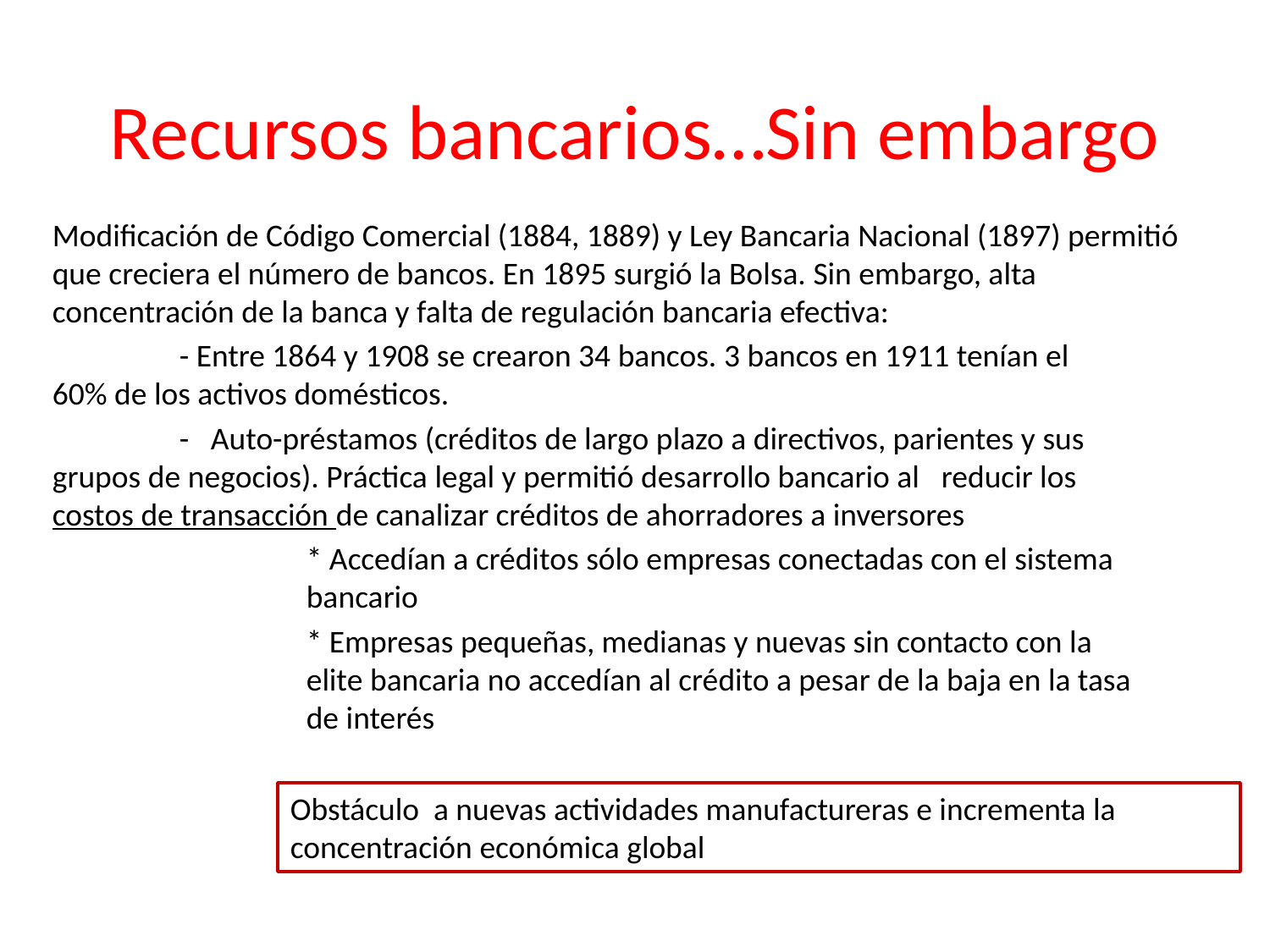

# Recursos bancarios…Sin embargo
Modificación de Código Comercial (1884, 1889) y Ley Bancaria Nacional (1897) permitió que creciera el número de bancos. En 1895 surgió la Bolsa. Sin embargo, alta concentración de la banca y falta de regulación bancaria efectiva:
	- Entre 1864 y 1908 se crearon 34 bancos. 3 bancos en 1911 tenían el 	60% de los activos domésticos.
	-   Auto-préstamos (créditos de largo plazo a directivos, parientes y sus 	grupos de negocios). Práctica legal y permitió desarrollo bancario al 	reducir los 	costos de transacción de canalizar créditos de ahorradores a inversores
		* Accedían a créditos sólo empresas conectadas con el sistema 			bancario
		* Empresas pequeñas, medianas y nuevas sin contacto con la 			elite bancaria no accedían al crédito a pesar de la baja en la tasa 			de interés
Obstáculo  a nuevas actividades manufactureras e incrementa la concentración económica global